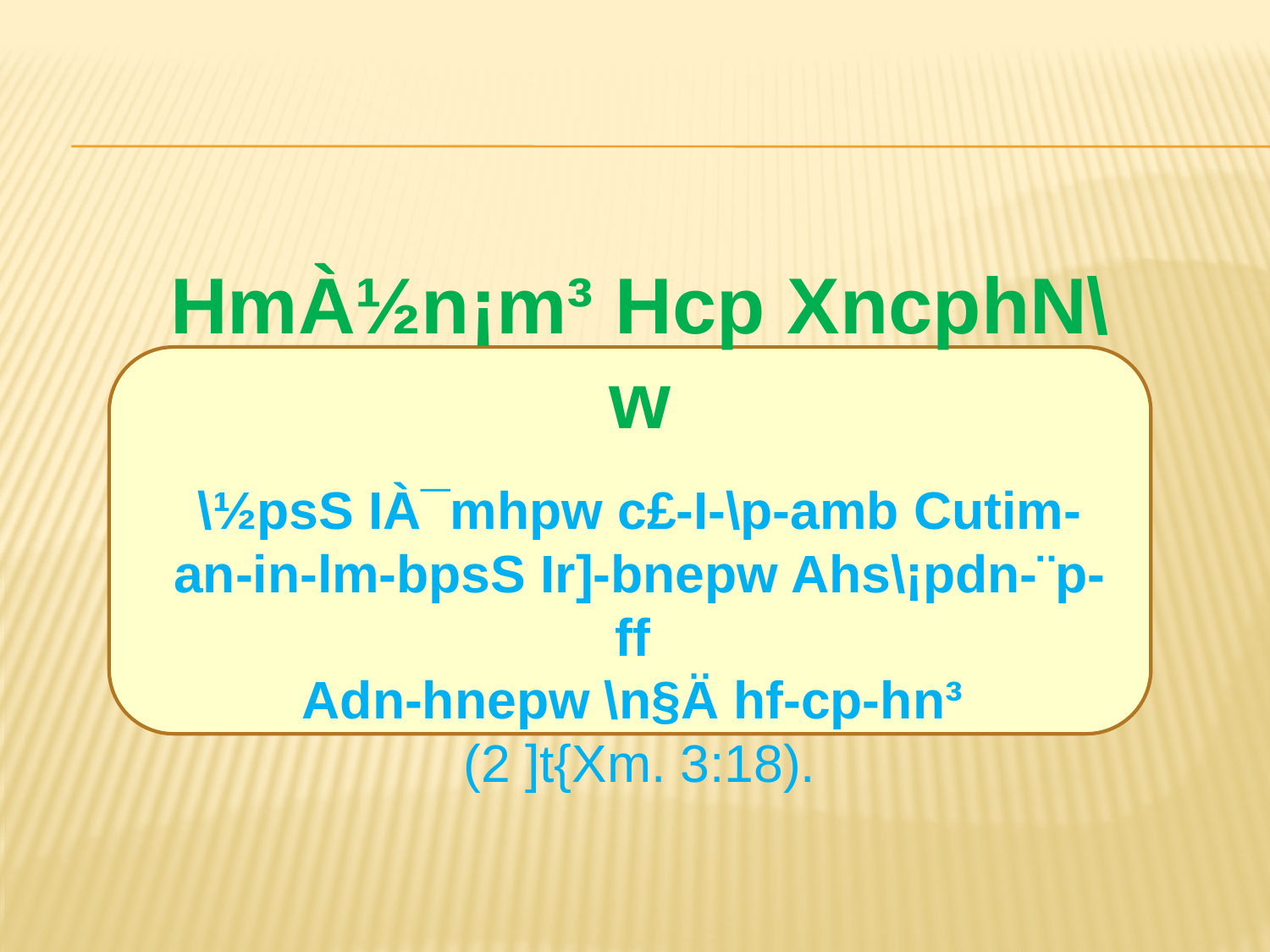

HmÀ½n¡m³ Hcp XncphN\w

\½psS IÀ¯mhpw c£-I-\p-amb Cutim-an-in-lm-bpsS Ir]-bnepw Ahs\¡pdn-¨p-ff
Adn-hnepw \n§Ä hf-cp-hn³
(2 ]t{Xm. 3:18).